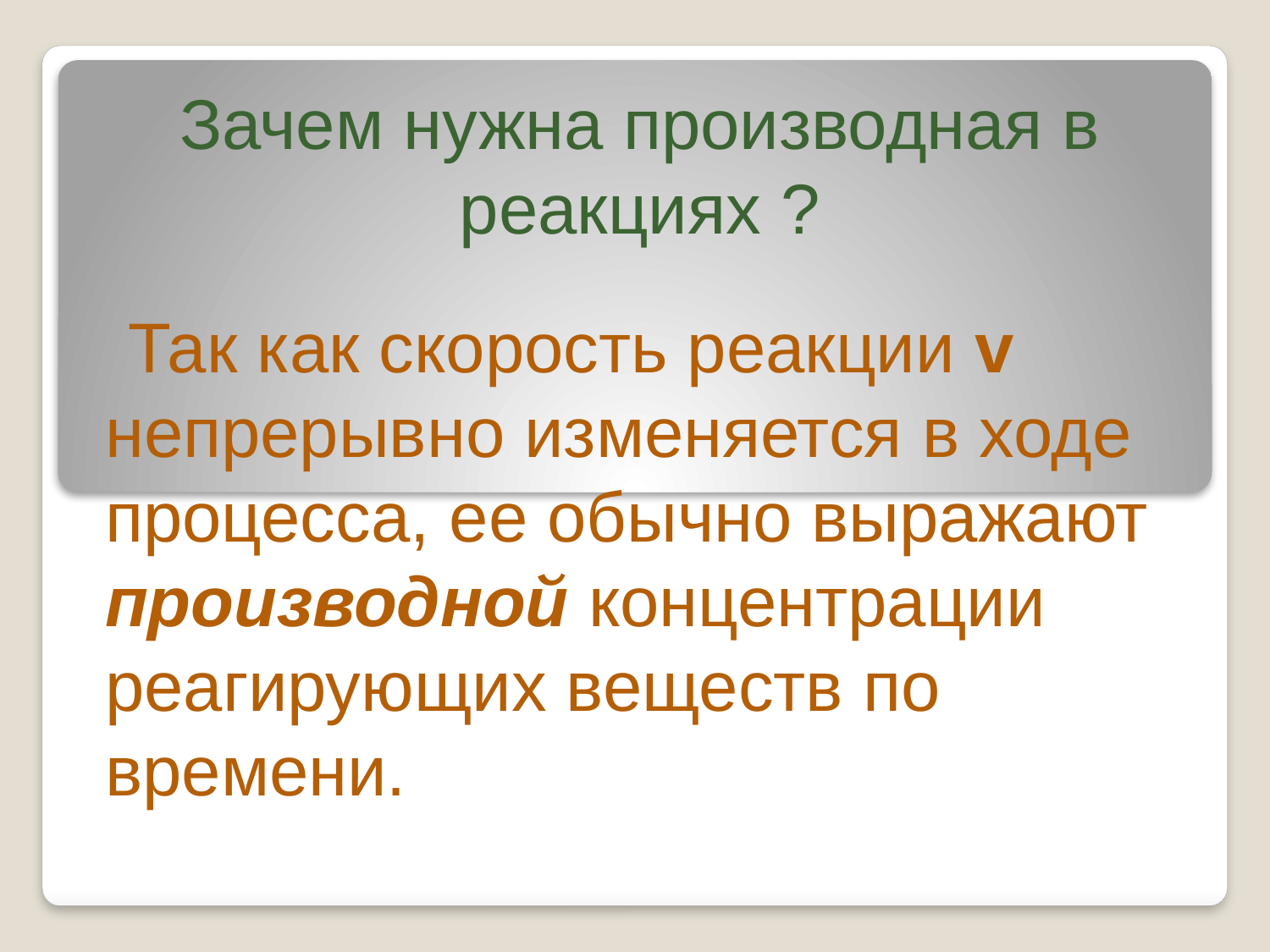

Зачем нужна производная в реакциях ?
    Так как скорость реакции v непрерывно изменяется в ходе процесса, ее обычно выражают  производной концентрации реагирующих веществ по времени.